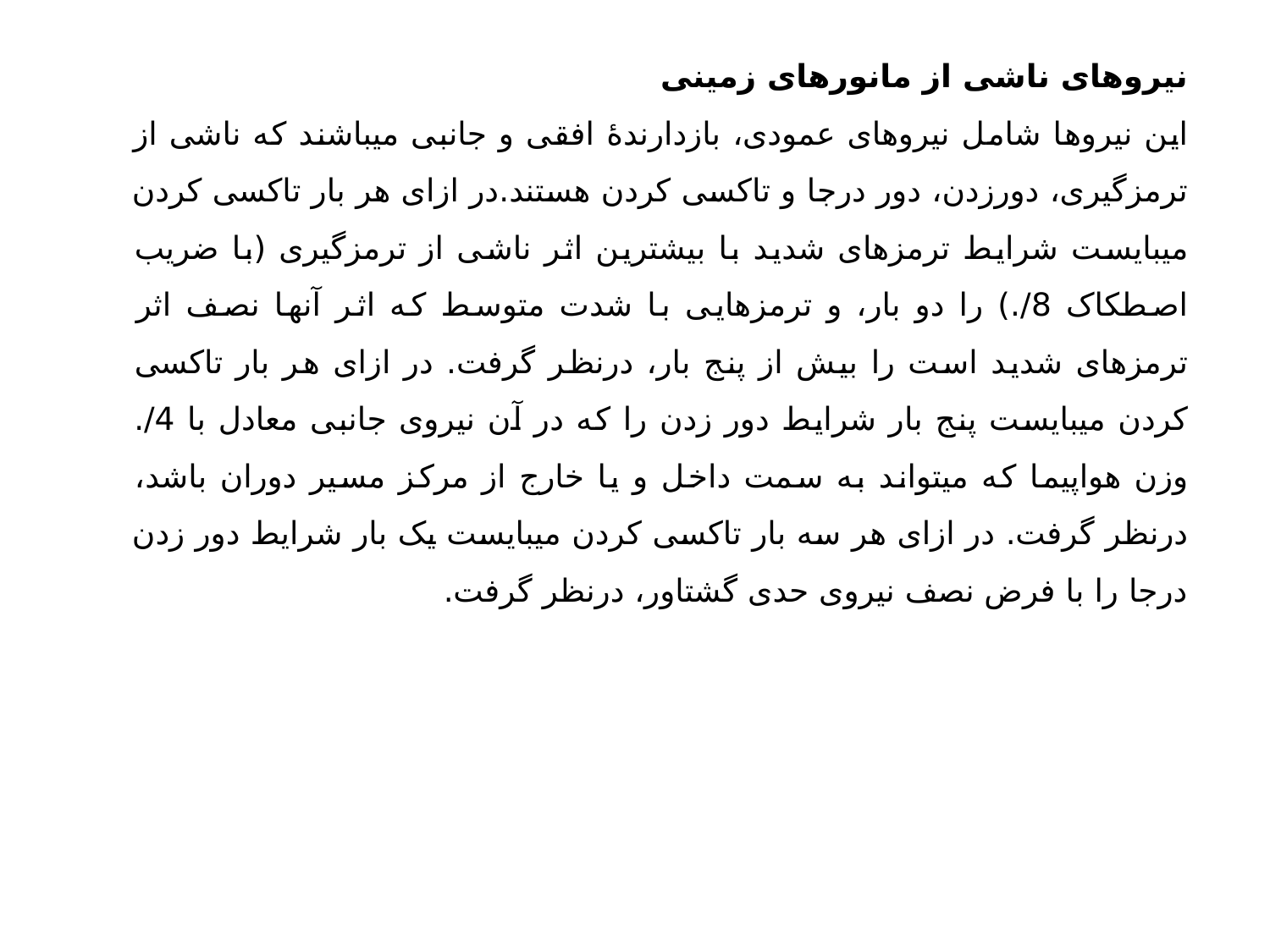

نیروهای ناشی از مانورهای زمینی
این نیروها شامل نیروهای عمودی، بازدارندۀ افقی و جانبی میباشند که ناشی از ترمزگیری، دورزدن، دور درجا و تاکسی کردن هستند.در ازای هر بار تاکسی کردن میبایست شرایط ترمزهای شدید با بیشترین اثر ناشی از ترمزگیری (با ضریب اصطکاک 8/.) را دو بار، و ترمزهایی با شدت متوسط که اثر آنها نصف اثر ترمزهای شدید است را بیش از پنج بار، درنظر گرفت. در ازای هر بار تاکسی کردن میبایست پنج بار شرایط دور زدن را که در آن نیروی جانبی معادل با 4/. وزن هواپیما که میتواند به سمت داخل و یا خارج از مرکز مسیر دوران باشد، درنظر گرفت. در ازای هر سه بار تاکسی کردن میبایست یک بار شرایط دور زدن درجا را با فرض نصف نیروی حدی گشتاور، درنظر گرفت.